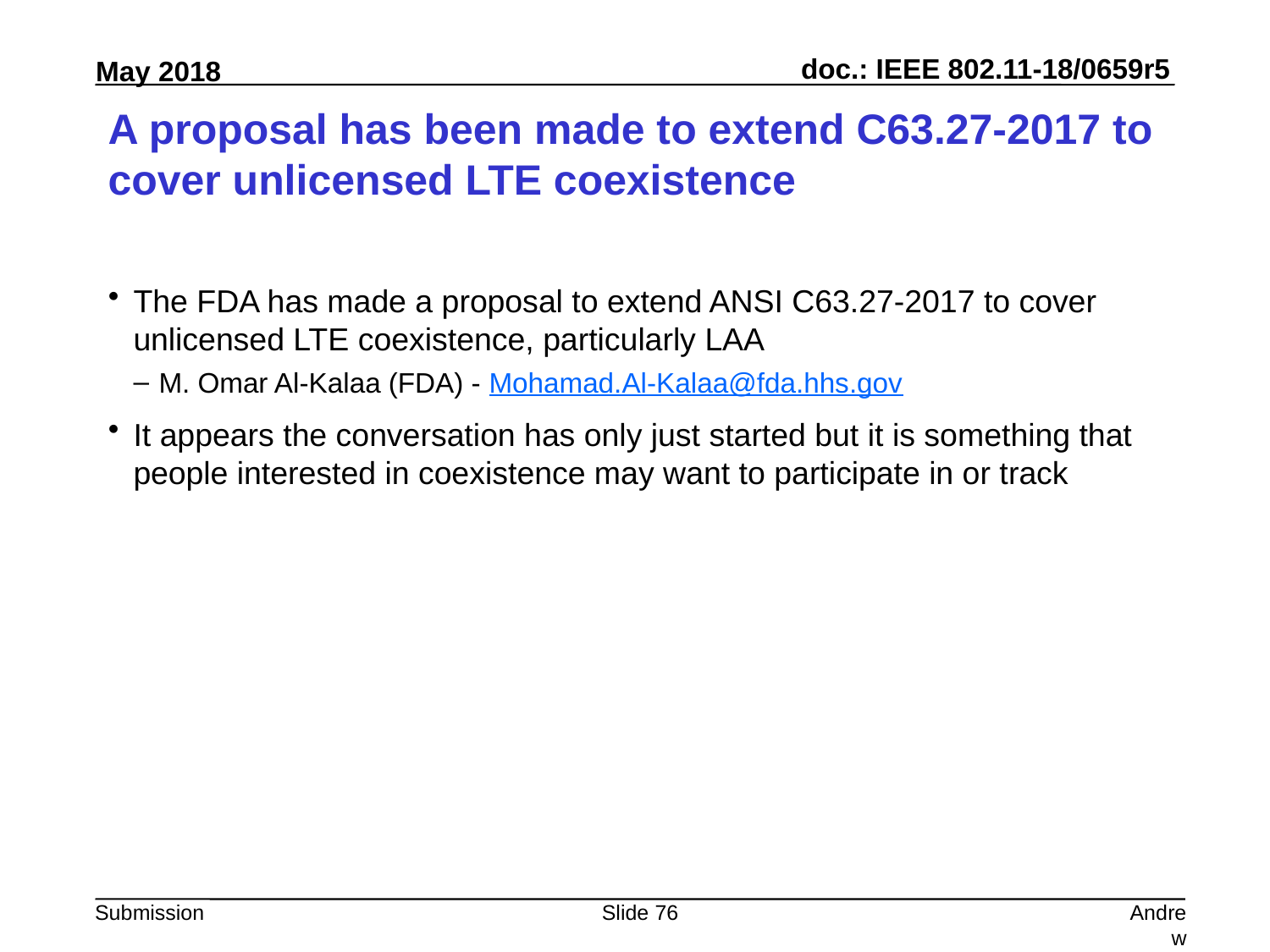

# A proposal has been made to extend C63.27-2017 to cover unlicensed LTE coexistence
The FDA has made a proposal to extend ANSI C63.27-2017 to cover unlicensed LTE coexistence, particularly LAA
M. Omar Al-Kalaa (FDA) - Mohamad.Al-Kalaa@fda.hhs.gov
It appears the conversation has only just started but it is something that people interested in coexistence may want to participate in or track
Slide 76
Andrew Myles, Cisco